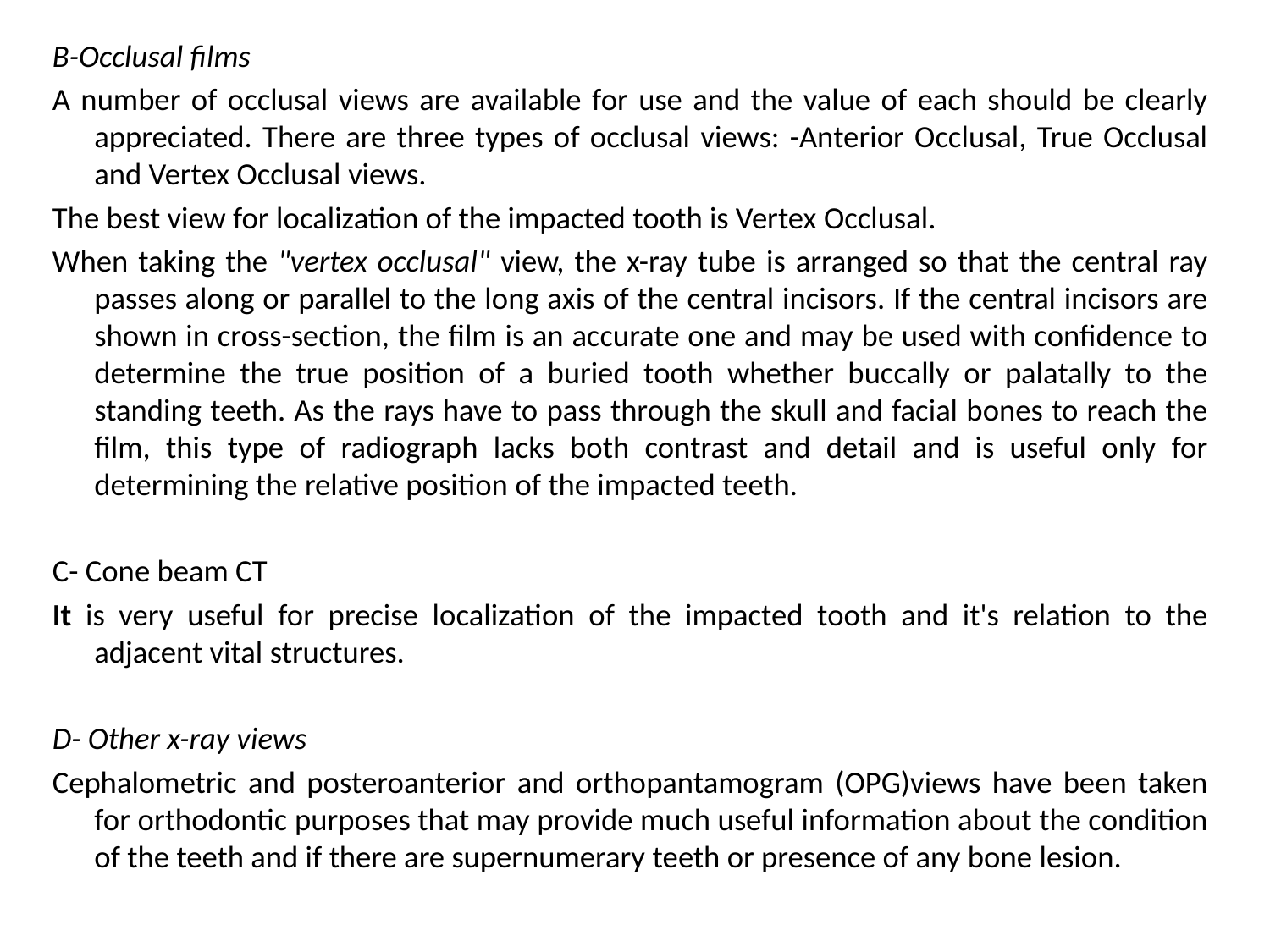

B-Occlusal films
A number of occlusal views are available for use and the value of each should be clearly appreciated. There are three types of occlusal views: -Anterior Occlusal, True Occlusal and Vertex Occlusal views.
The best view for localization of the impacted tooth is Vertex Occlusal.
When taking the "vertex occlusal" view, the x-ray tube is arranged so that the central ray passes along or parallel to the long axis of the central incisors. If the central incisors are shown in cross-section, the film is an accurate one and may be used with confidence to determine the true position of a buried tooth whether buccally or palatally to the standing teeth. As the rays have to pass through the skull and facial bones to reach the film, this type of radiograph lacks both contrast and detail and is useful only for determining the relative position of the impacted teeth.

C- Cone beam CT
It is very useful for precise localization of the impacted tooth and it's relation to the adjacent vital structures.

D- Other x-ray views
Cephalometric and posteroanterior and orthopantamogram (OPG)views have been taken for orthodontic purposes that may provide much useful information about the condition of the teeth and if there are supernumerary teeth or presence of any bone lesion.